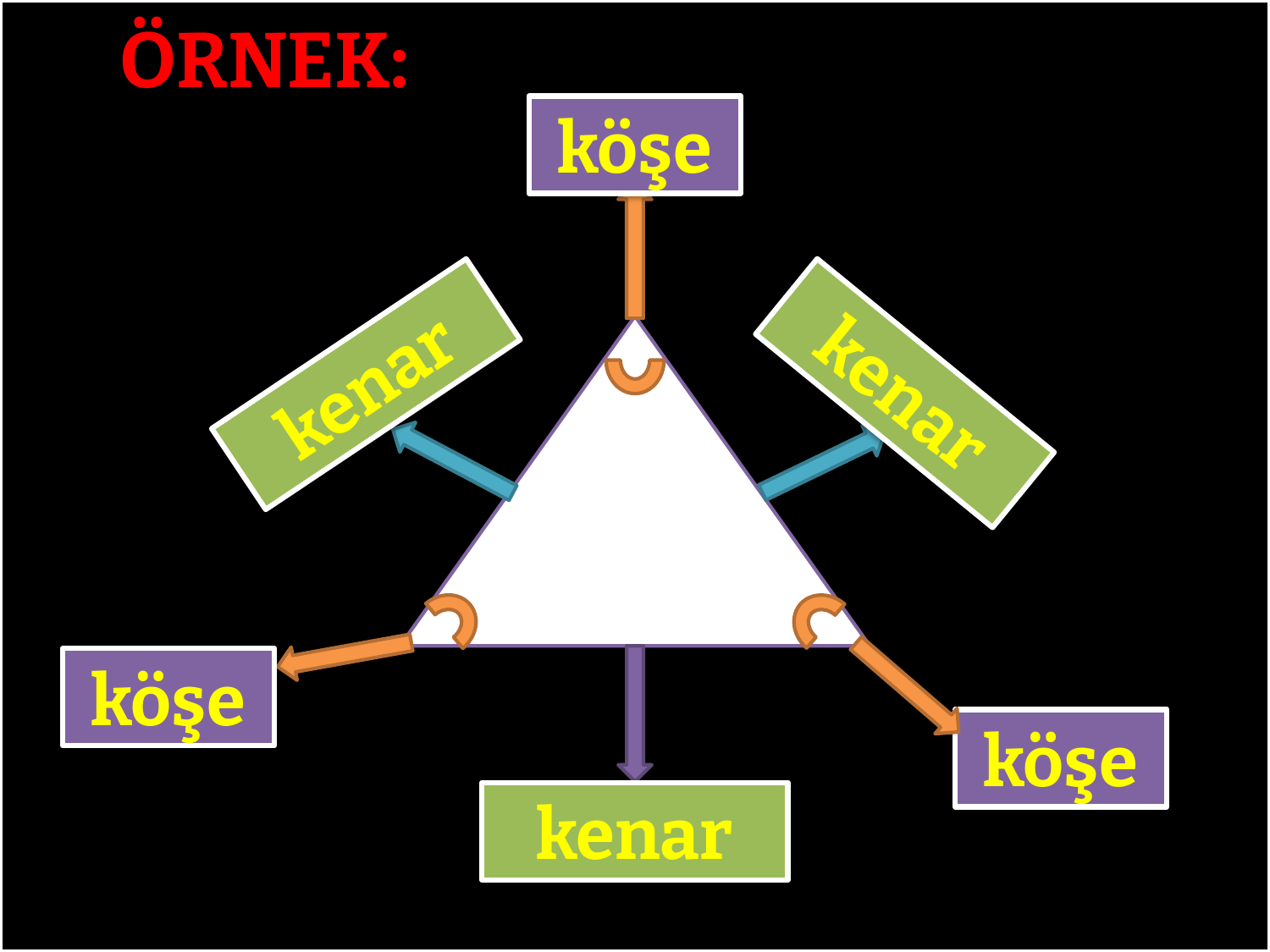

ÖRNEK:
köşe

#

kenar
kenar

köşe

köşe
kenar